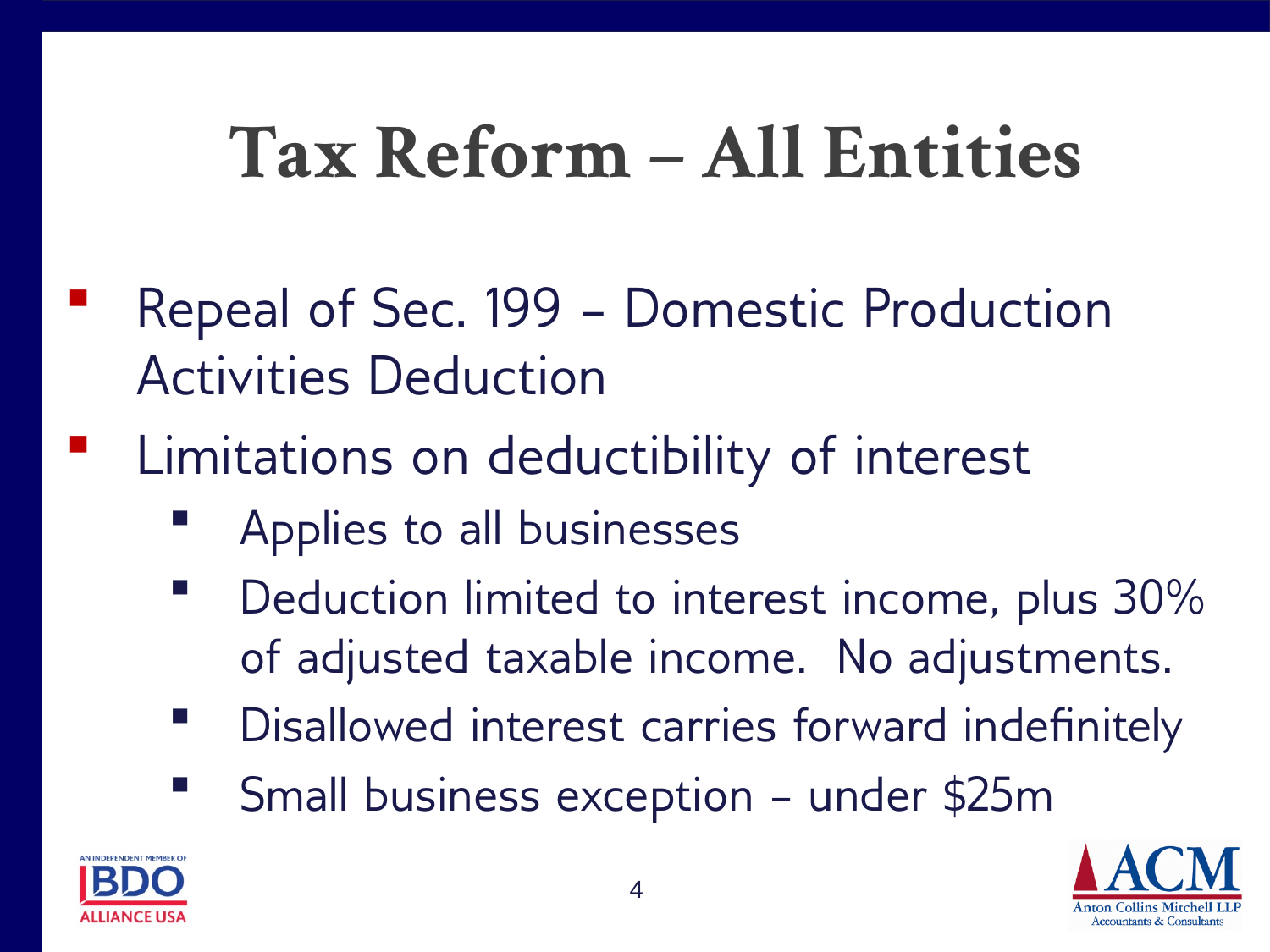

# Tax Reform – All Entities
Repeal of Sec. 199 – Domestic Production Activities Deduction
Limitations on deductibility of interest
Applies to all businesses
Deduction limited to interest income, plus 30% of adjusted taxable income.  No adjustments.
Disallowed interest carries forward indefinitely
Small business exception – under $25m

4